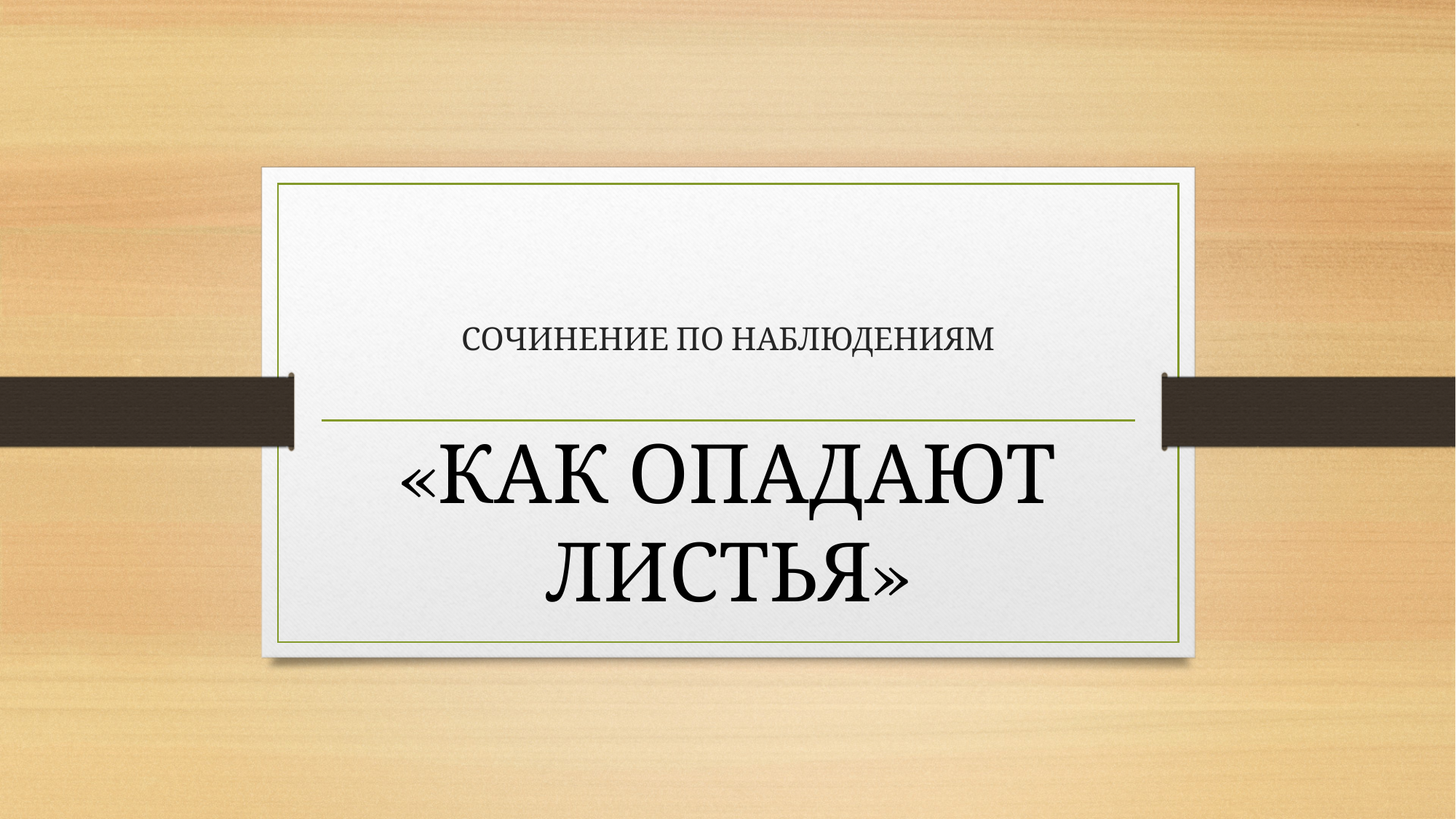

# СОЧИНЕНИЕ ПО НАБЛЮДЕНИЯМ
«КАК ОПАДАЮТ ЛИСТЬЯ»